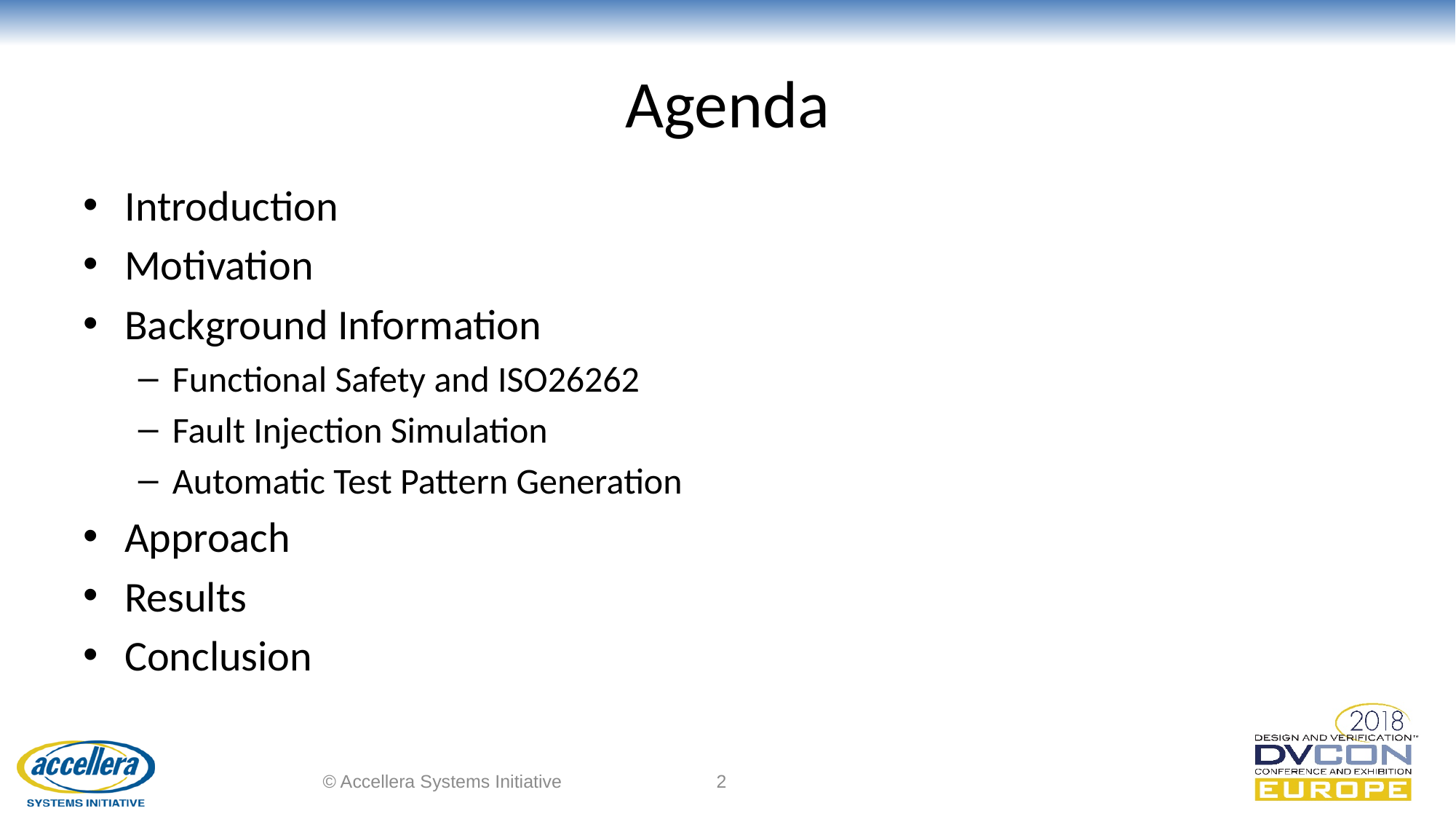

# Agenda
Introduction
Motivation
Background Information
Functional Safety and ISO26262
Fault Injection Simulation
Automatic Test Pattern Generation
Approach
Results
Conclusion
© Accellera Systems Initiative
2